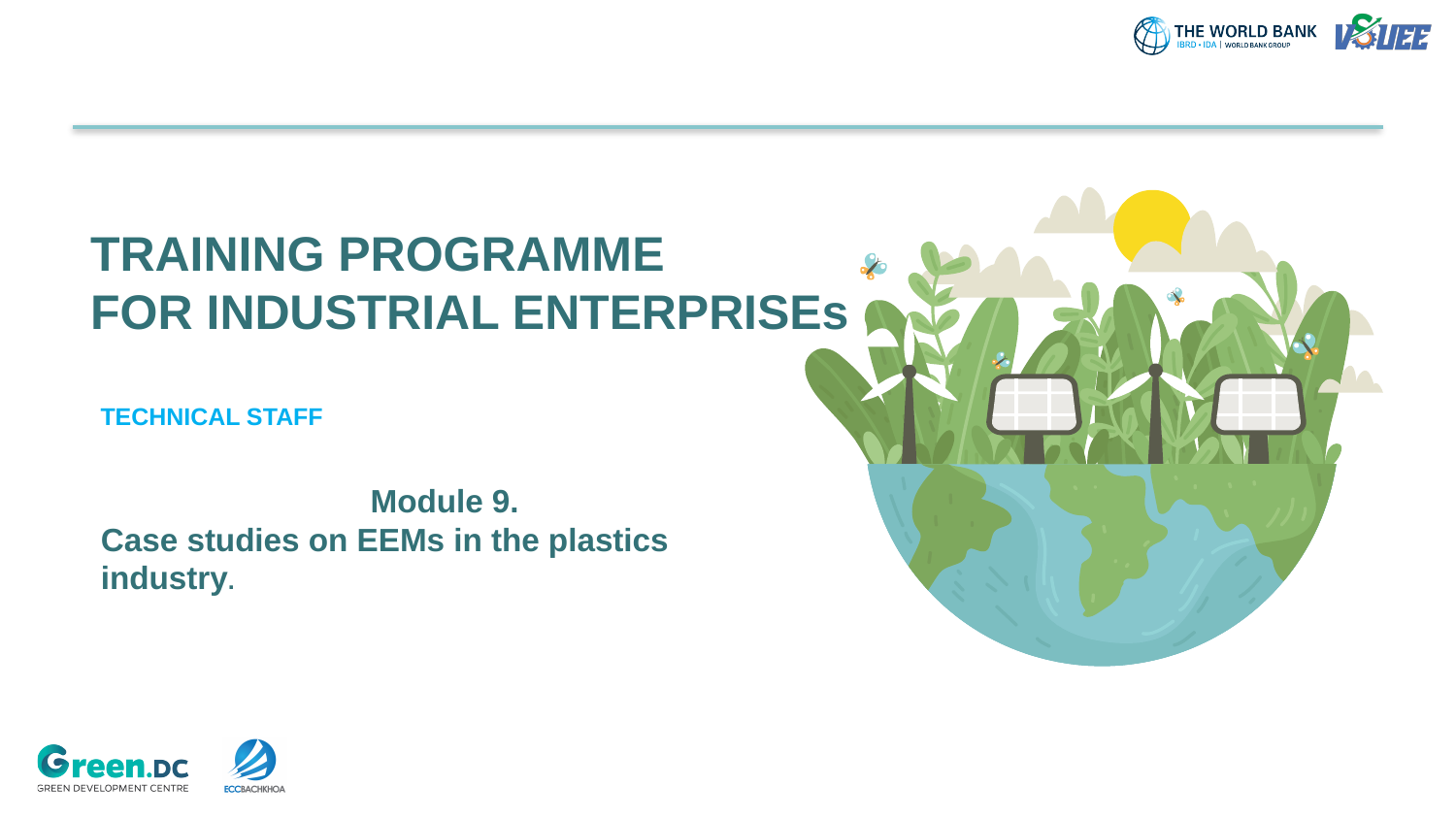

TRAINING PROGRAMME
FOR INDUSTRIAL ENTERPRISEs
TECHNICAL STAFF
Module 9.
Case studies on EEMs in the plastics industry.